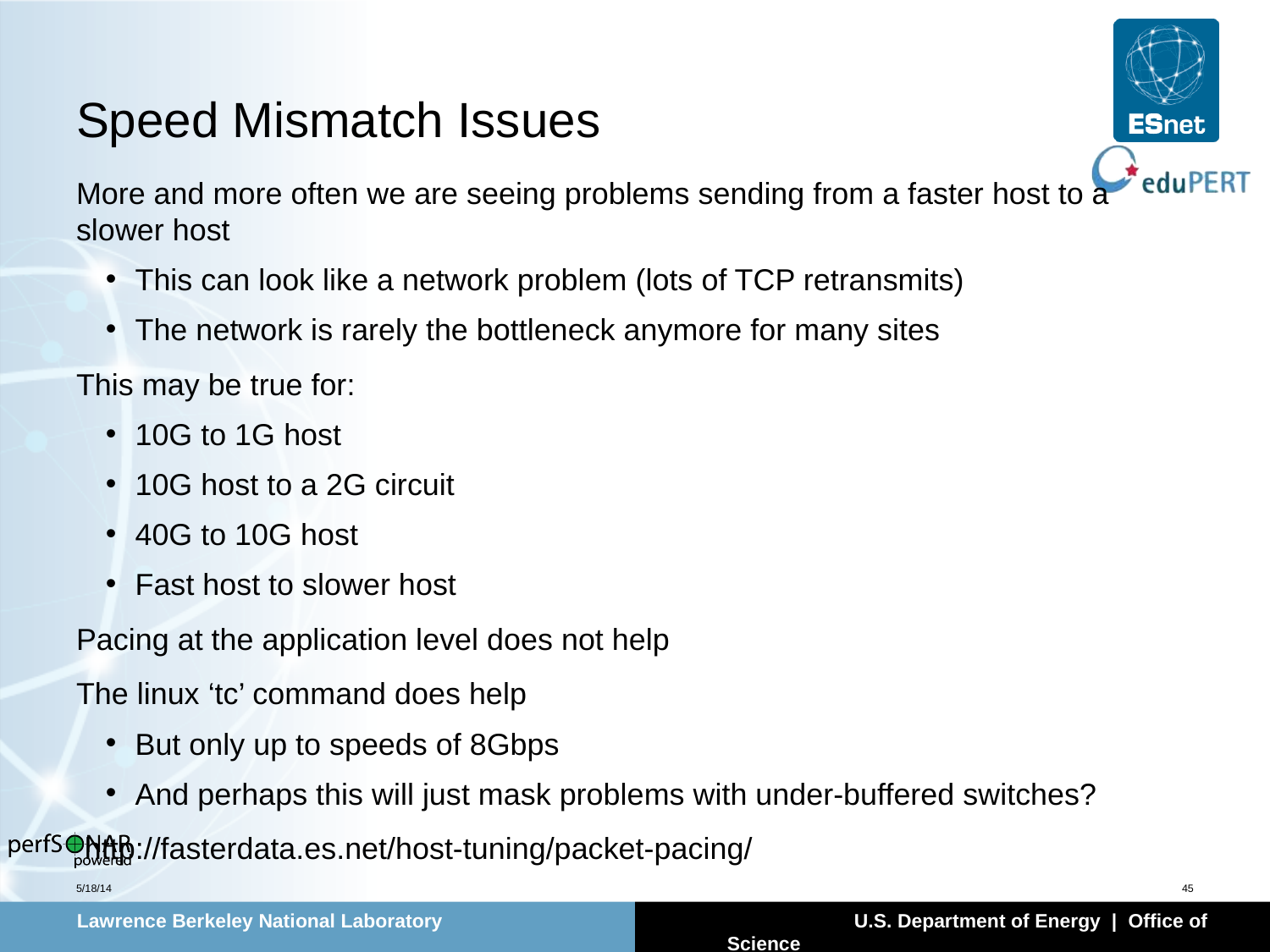

# Speed Mismatch Issues
More and more often we are seeing problems sending from a faster host to a slower host
This can look like a network problem (lots of TCP retransmits)
The network is rarely the bottleneck anymore for many sites
This may be true for:
10G to 1G host
10G host to a 2G circuit
40G to 10G host
Fast host to slower host
Pacing at the application level does not help
The linux ‘tc’ command does help
But only up to speeds of 8Gbps
And perhaps this will just mask problems with under-buffered switches?
 http://fasterdata.es.net/host-tuning/packet-pacing/

5/18/14
45